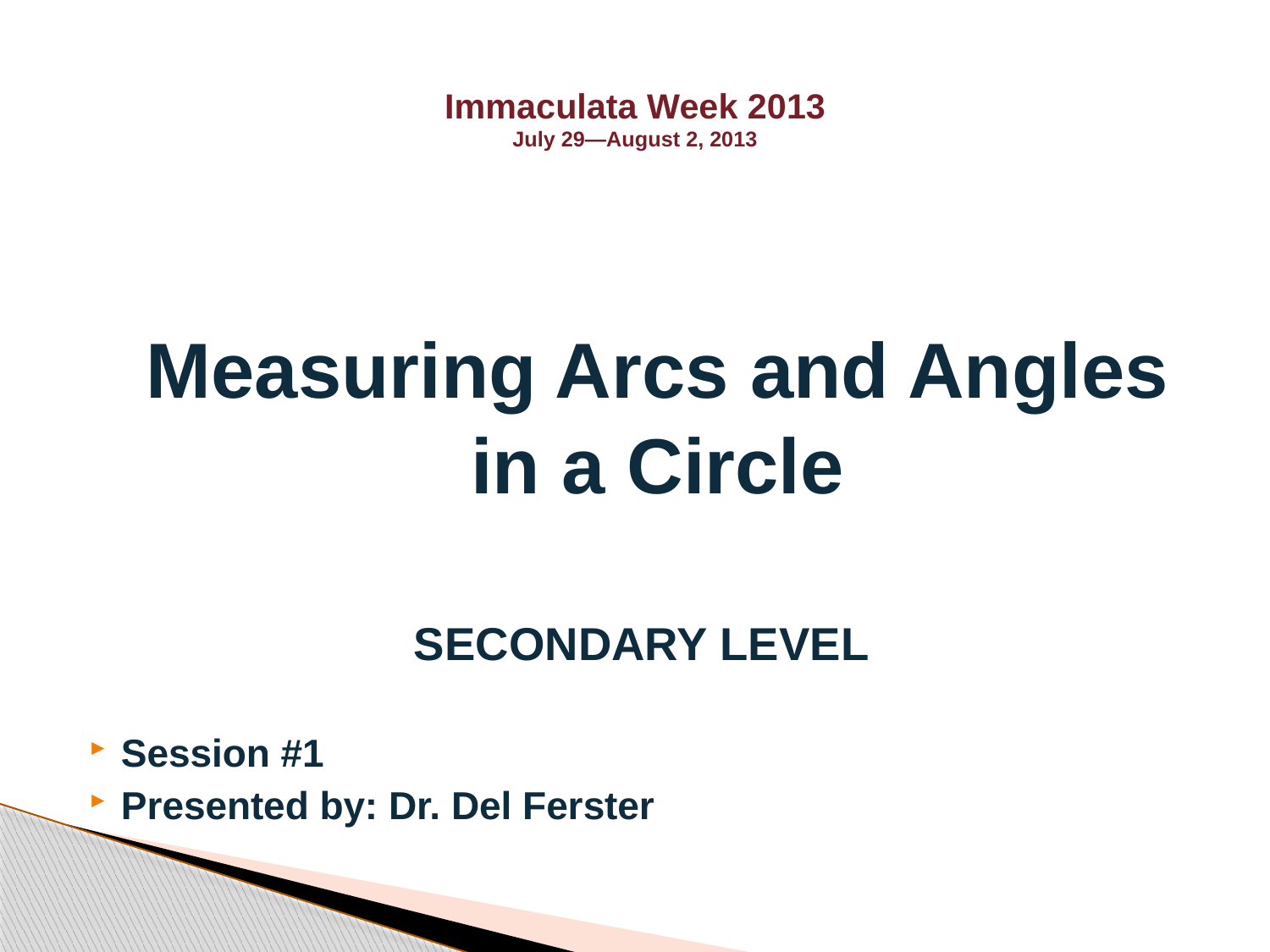

# Immaculata Week 2013 July 29—August 2, 2013

	Measuring Arcs and Angles in a Circle

SECONDARY LEVEL

Session #1
Presented by: Dr. Del Ferster